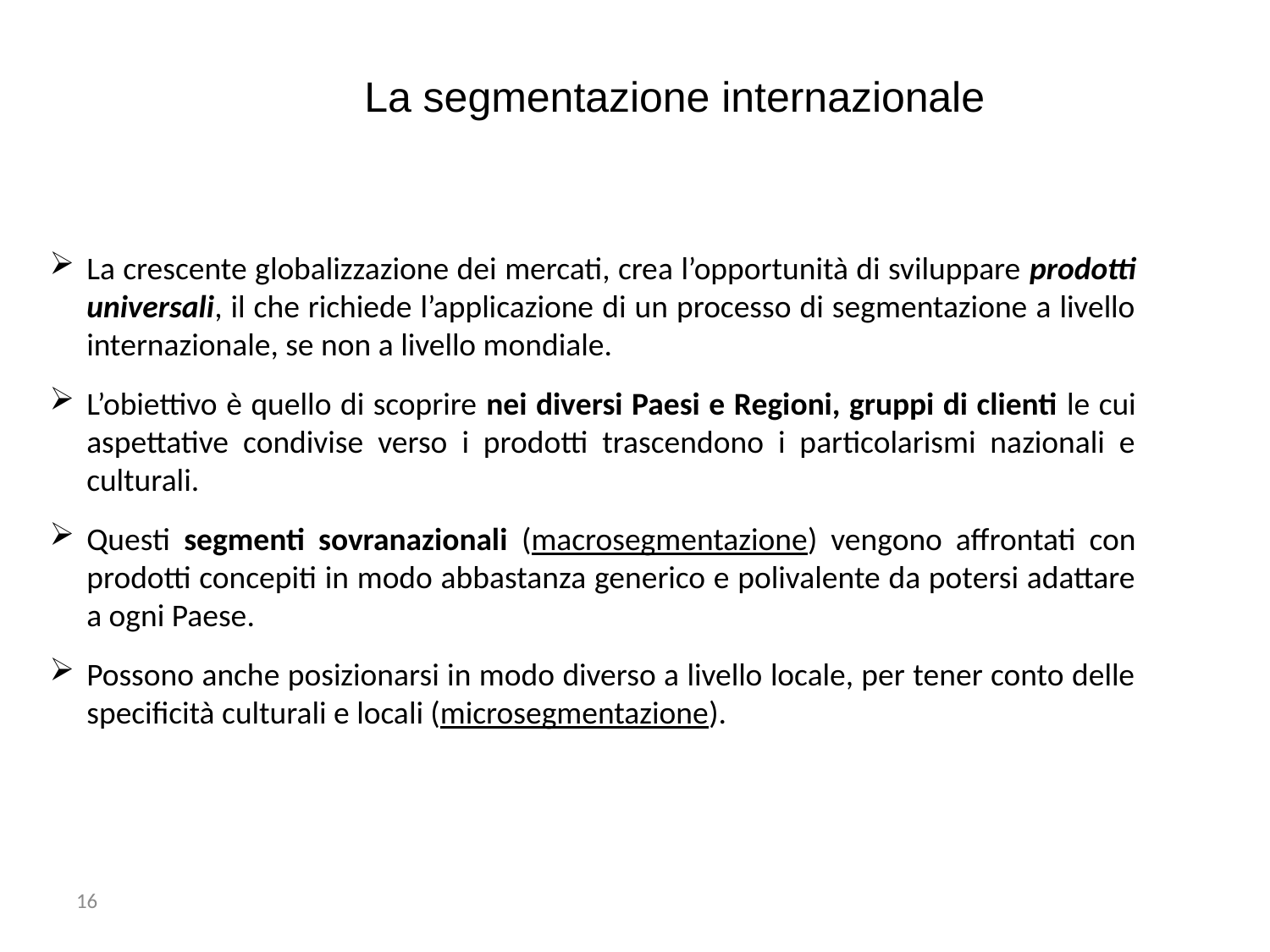

# La segmentazione internazionale
La crescente globalizzazione dei mercati, crea l’opportunità di sviluppare prodotti universali, il che richiede l’applicazione di un processo di segmentazione a livello internazionale, se non a livello mondiale.
L’obiettivo è quello di scoprire nei diversi Paesi e Regioni, gruppi di clienti le cui aspettative condivise verso i prodotti trascendono i particolarismi nazionali e culturali.
Questi segmenti sovranazionali (macrosegmentazione) vengono affrontati con prodotti concepiti in modo abbastanza generico e polivalente da potersi adattare a ogni Paese.
Possono anche posizionarsi in modo diverso a livello locale, per tener conto delle specificità culturali e locali (microsegmentazione).
16